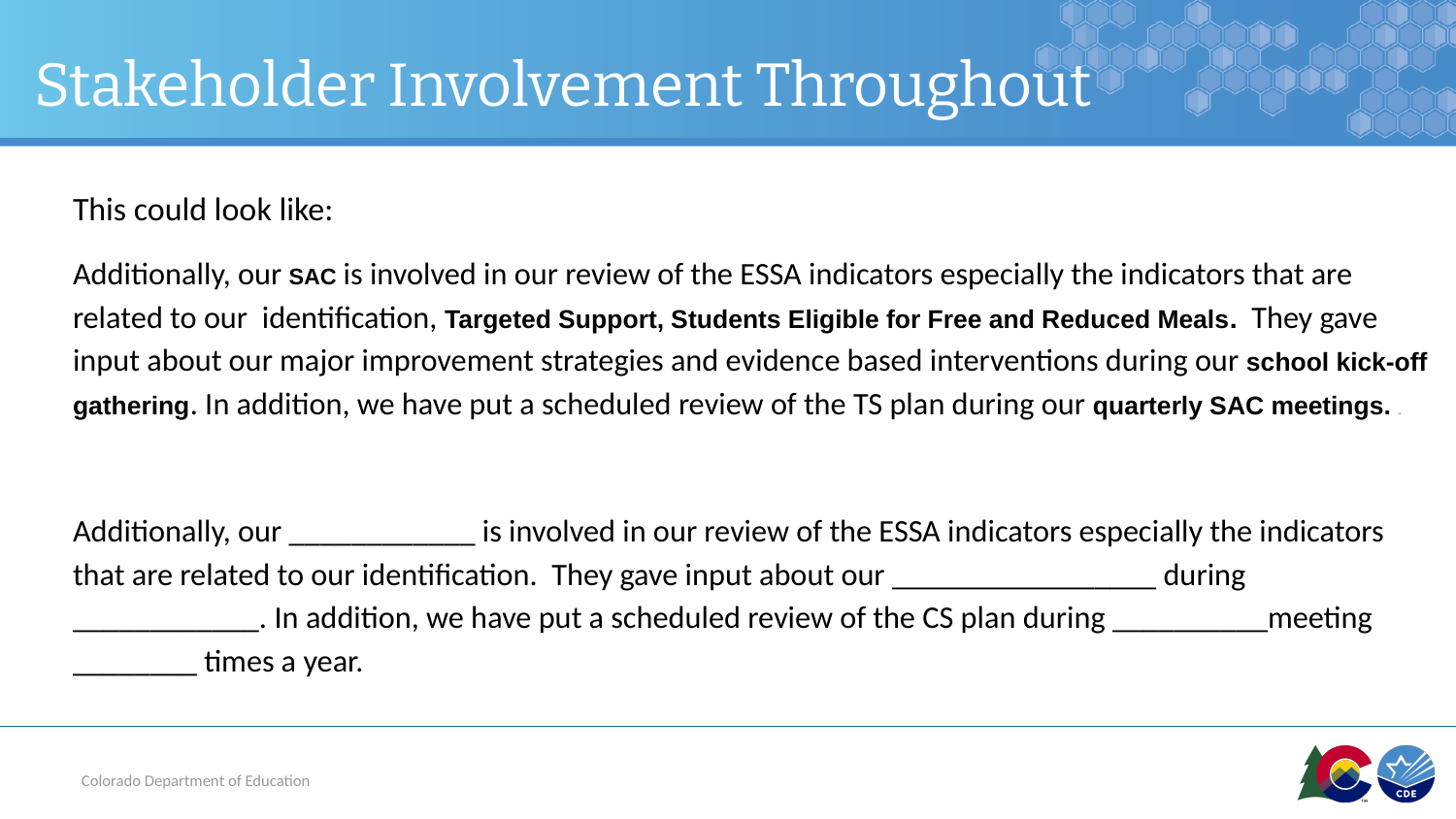

# Stakeholder Involvement Throughout
This could look like:
Additionally, our SAC is involved in our review of the ESSA indicators especially the indicators that are related to our  identification, Targeted Support, Students Eligible for Free and Reduced Meals.  They gave input about our major improvement strategies and evidence based interventions during our school kick-off gathering. In addition, we have put a scheduled review of the TS plan during our quarterly SAC meetings. 3.5.

Additionally, our ____________ is involved in our review of the ESSA indicators especially the indicators that are related to our identification.  They gave input about our _________________ during  ____________. In addition, we have put a scheduled review of the CS plan during __________meeting ________ times a year.